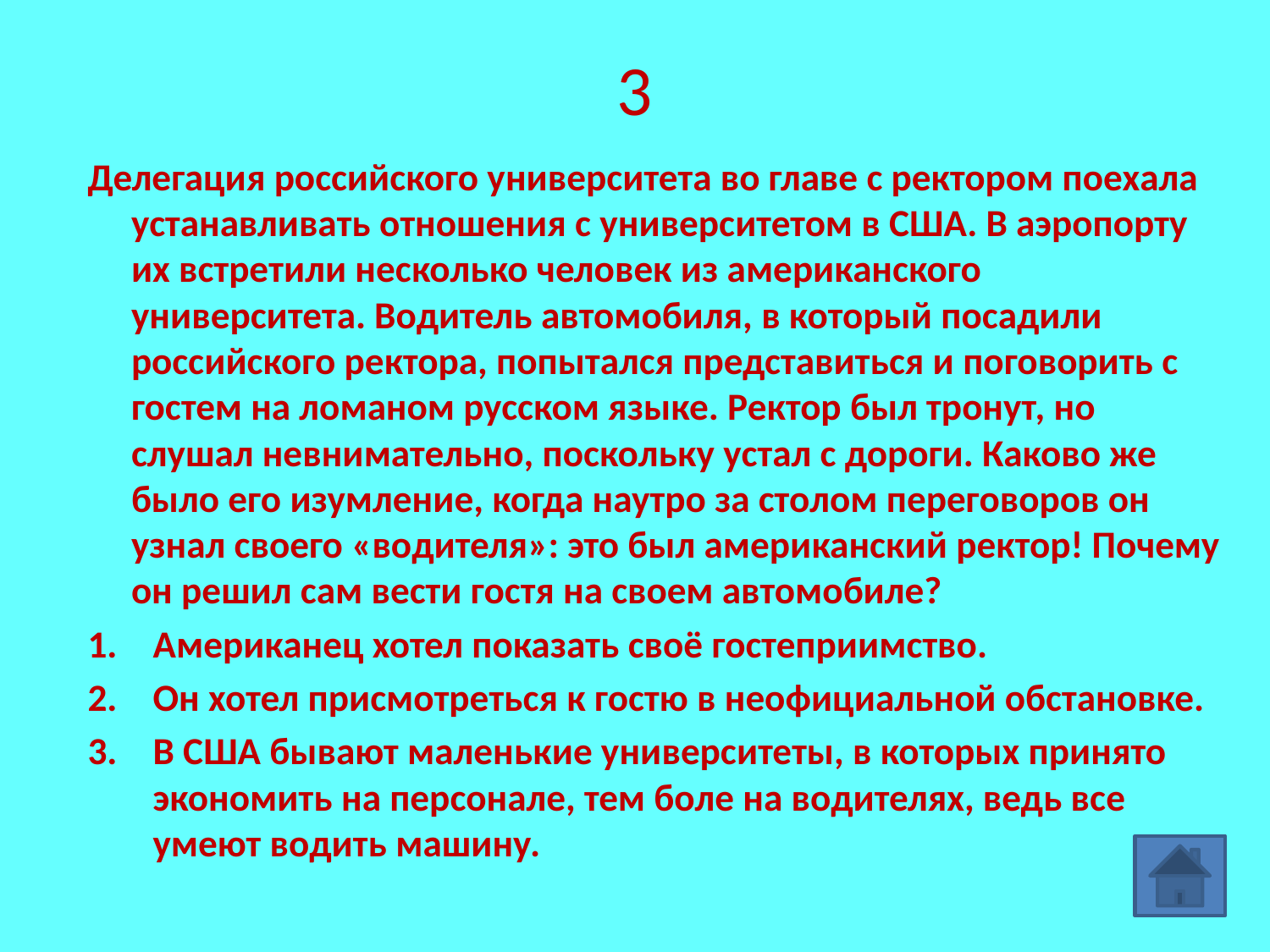

# 3
Делегация российского университета во главе с ректором поехала устанавливать отношения с университетом в США. В аэропорту их встретили несколько человек из американского университета. Водитель автомобиля, в который посадили российского ректора, попытался представиться и поговорить с гостем на ломаном русском языке. Ректор был тронут, но слушал невнимательно, поскольку устал с дороги. Каково же было его изумление, когда наутро за столом переговоров он узнал своего «водителя»: это был американский ректор! Почему он решил сам вести гостя на своем автомобиле?
Американец хотел показать своё гостеприимство.
Он хотел присмотреться к гостю в неофициальной обстановке.
В США бывают маленькие университеты, в которых принято экономить на персонале, тем боле на водителях, ведь все умеют водить машину.